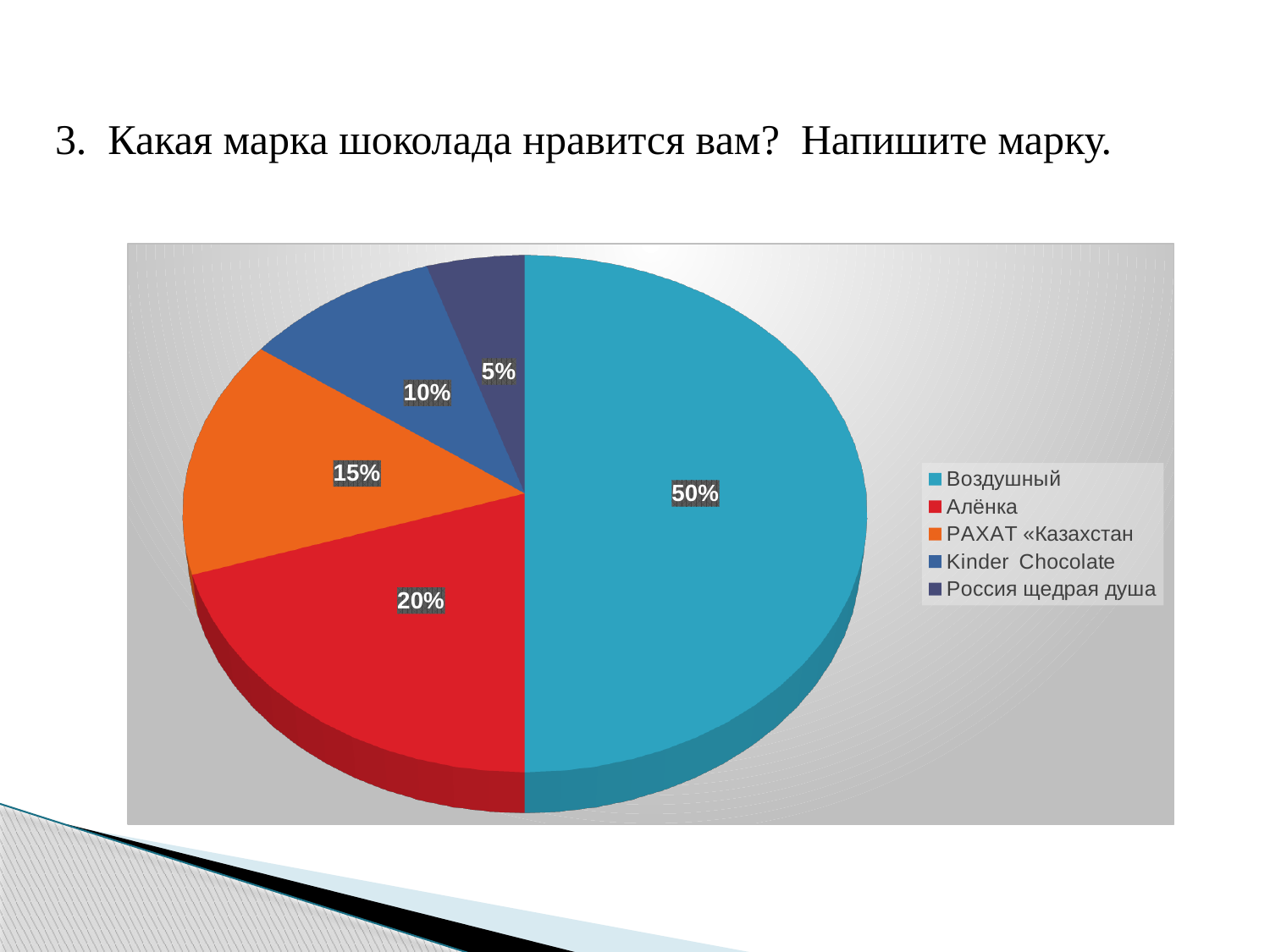

3.  Какая марка шоколада нравится вам?  Напишите марку.

[unsupported chart]